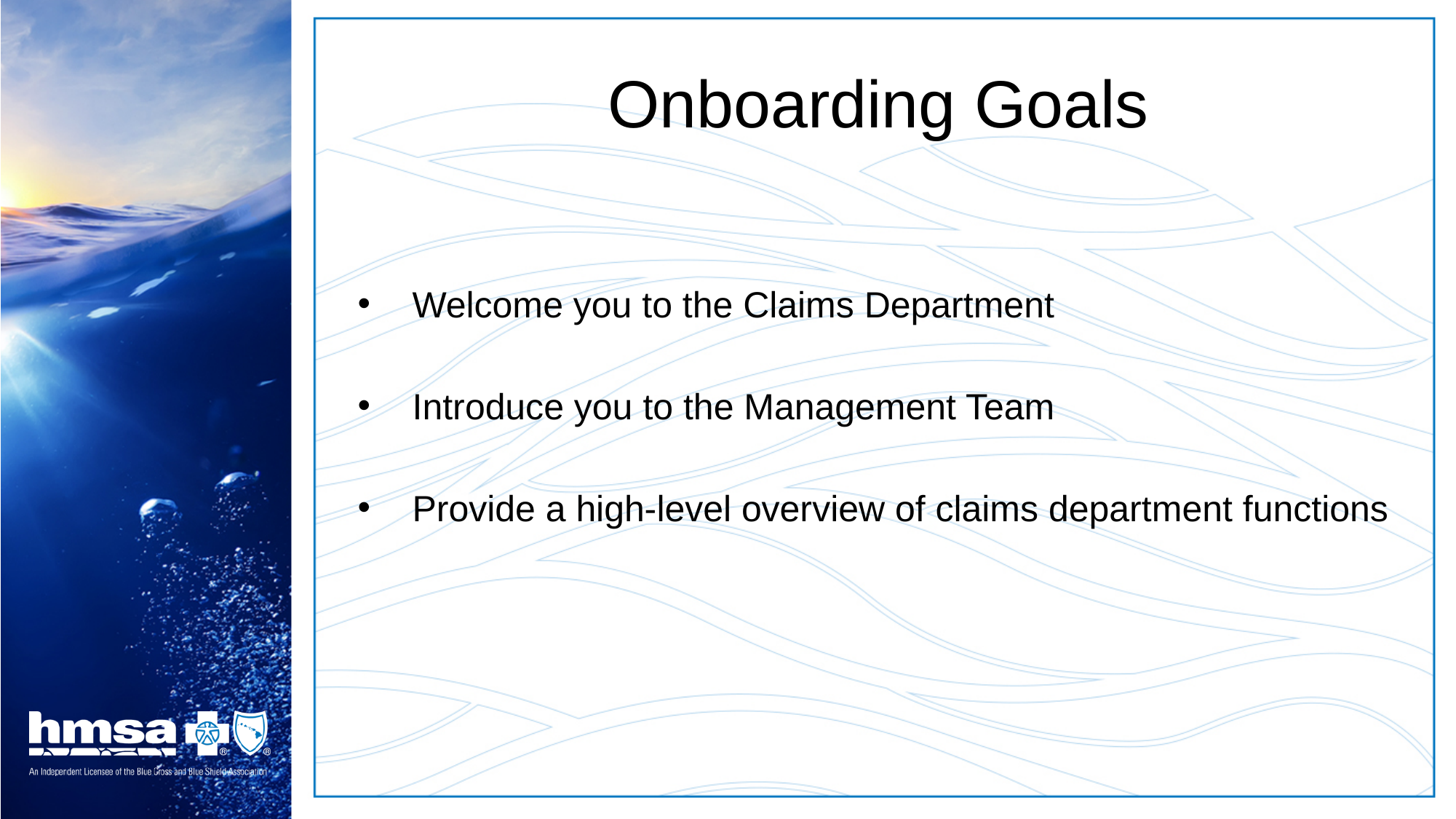

# Onboarding Goals

Welcome you to the Claims Department

Introduce you to the Management Team

Provide a high-level overview of claims department functions